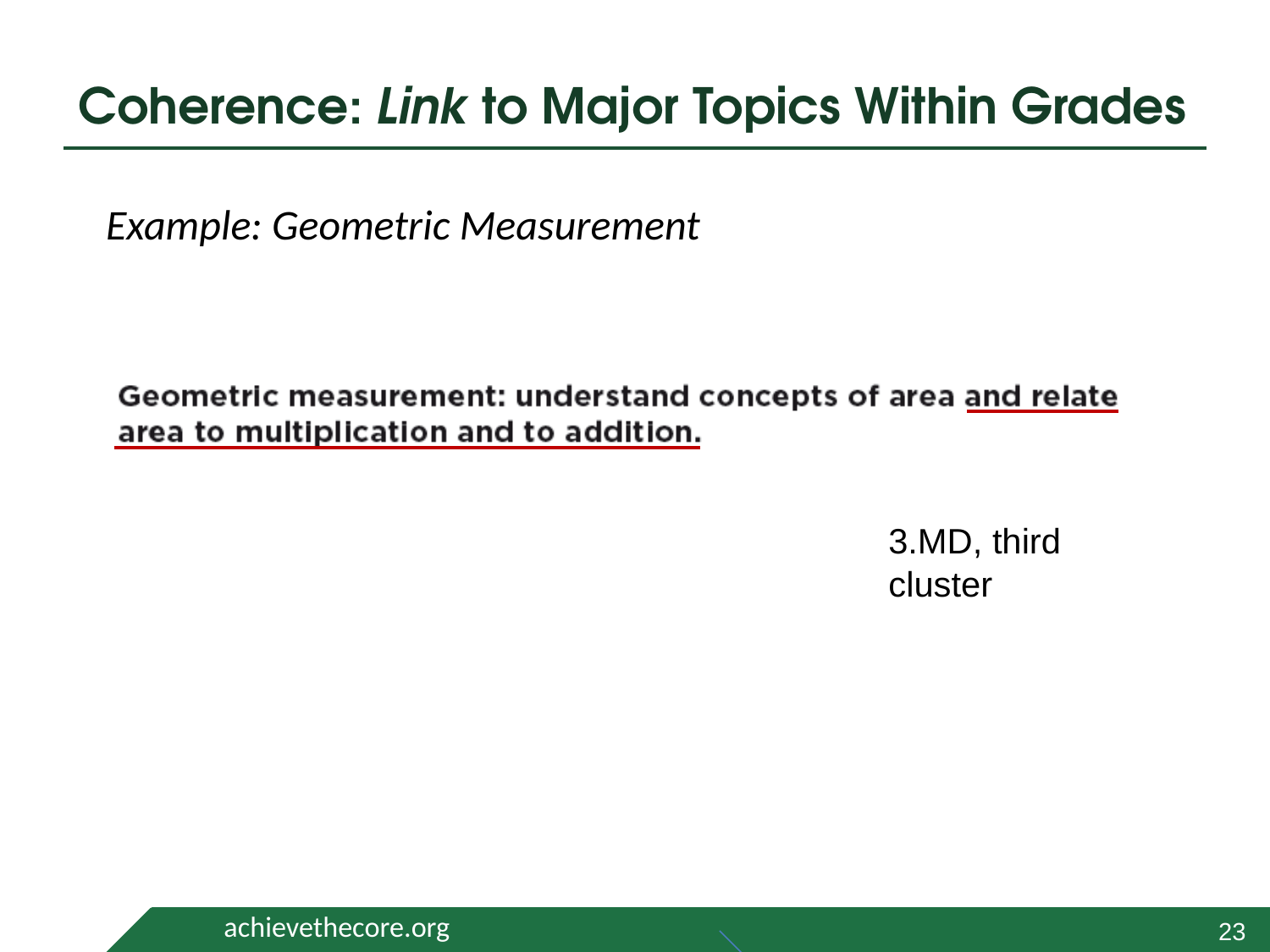

Coherence: Link to Major Topics Within Grades
Example: Geometric Measurement

3.MD, third cluster
23